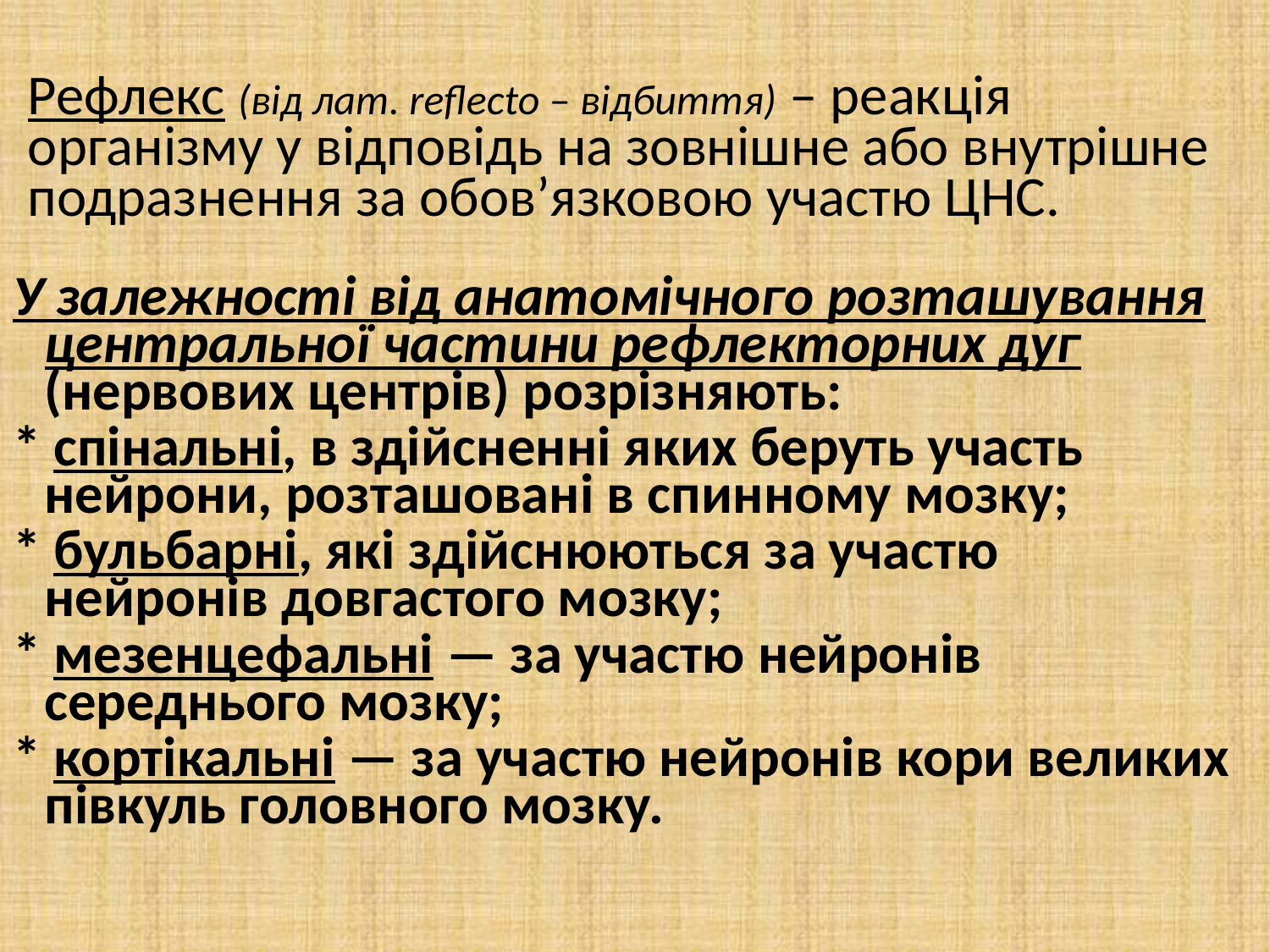

# Рефлекс (від лат. reflecto – відбиття) – реакція організму у відповідь на зовнішне або внутрішне подразнення за обов’язковою участю ЦНС.
У залежності від анатомічного розташування центральної частини рефлекторних дуг (нервових центрів) розрізняють:
* спінальні, в здійсненні яких беруть участь нейрони, розташовані в спинному мозку;
* бульбарні, які здійснюються за участю нейронів довгастого мозку;
* мезенцефальні — за участю нейронів середнього мозку;
* кортікальні — за участю нейронів кори великих півкуль головного мозку.